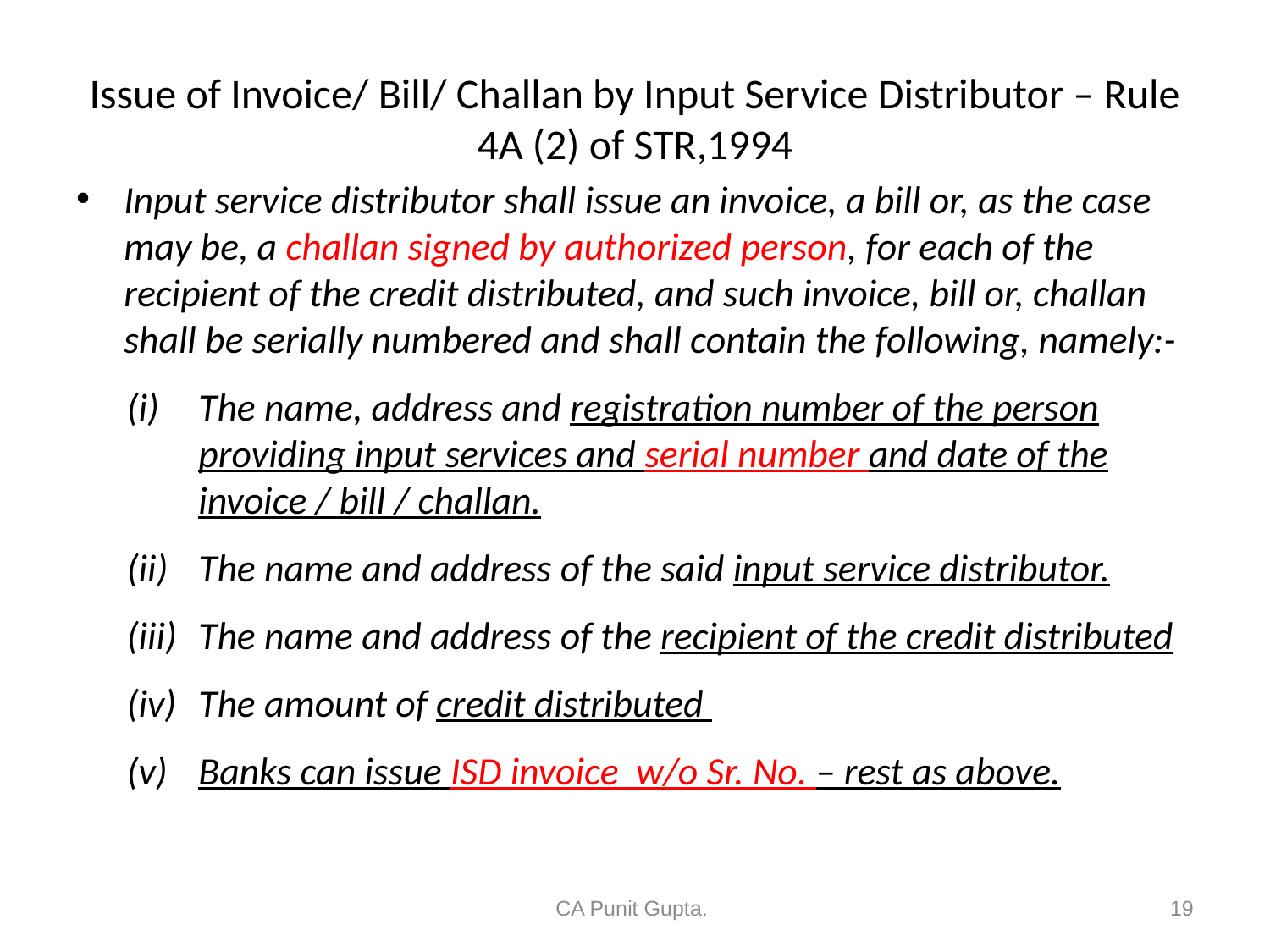

# Issue of Invoice/ Bill/ Challan by Input Service Distributor – Rule 4A (2) of STR,1994
Input service distributor shall issue an invoice, a bill or, as the case may be, a challan signed by authorized person, for each of the recipient of the credit distributed, and such invoice, bill or, challan shall be serially numbered and shall contain the following, namely:-
The name, address and registration number of the person providing input services and serial number and date of the invoice / bill / challan.
The name and address of the said input service distributor.
The name and address of the recipient of the credit distributed
The amount of credit distributed
Banks can issue ISD invoice  w/o Sr. No. – rest as above.
CA Punit Gupta.
19